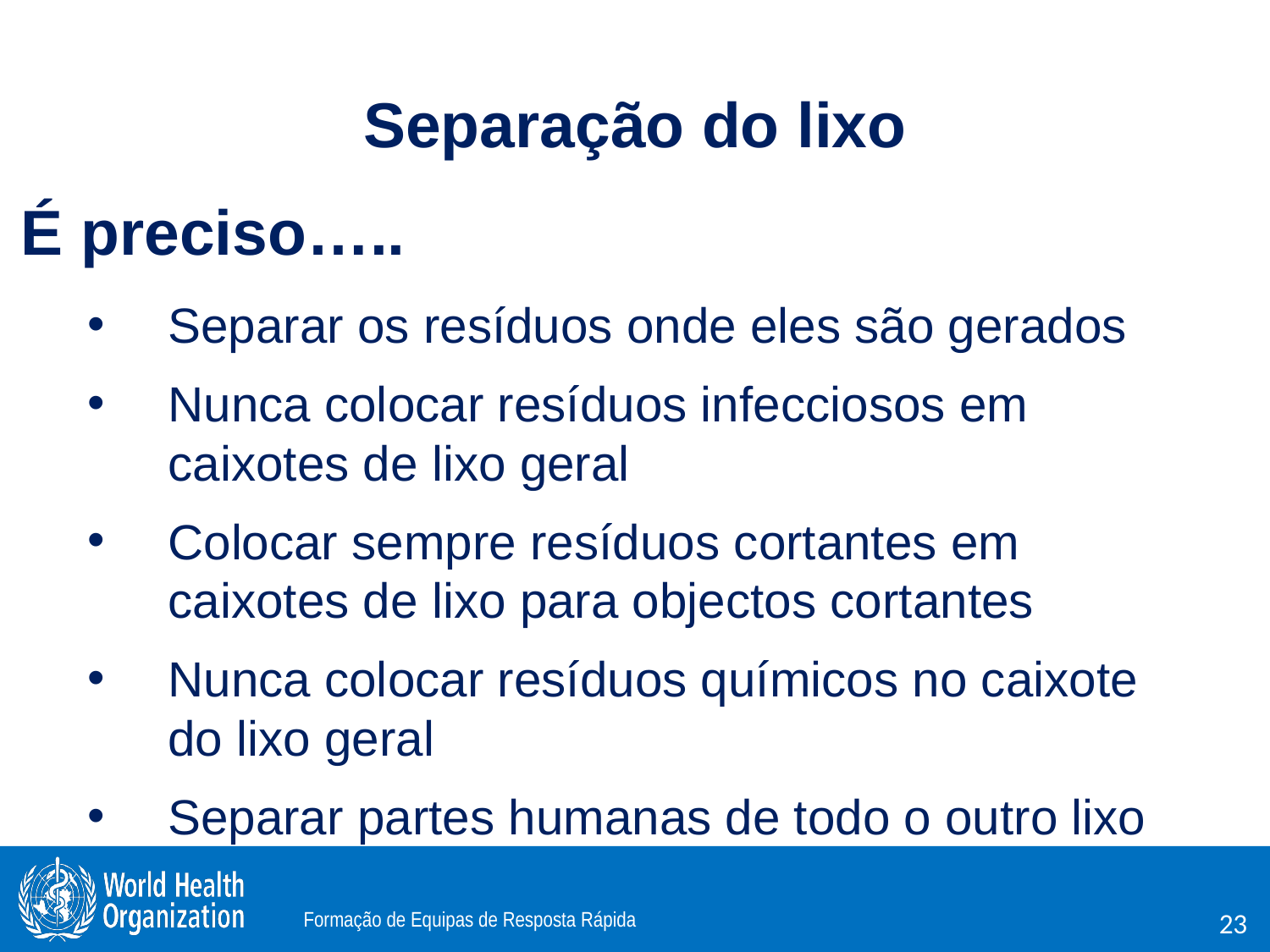

Separação do lixo
É preciso…..
Separar os resíduos onde eles são gerados
Nunca colocar resíduos infecciosos em caixotes de lixo geral
Colocar sempre resíduos cortantes em caixotes de lixo para objectos cortantes
Nunca colocar resíduos químicos no caixote do lixo geral
Separar partes humanas de todo o outro lixo